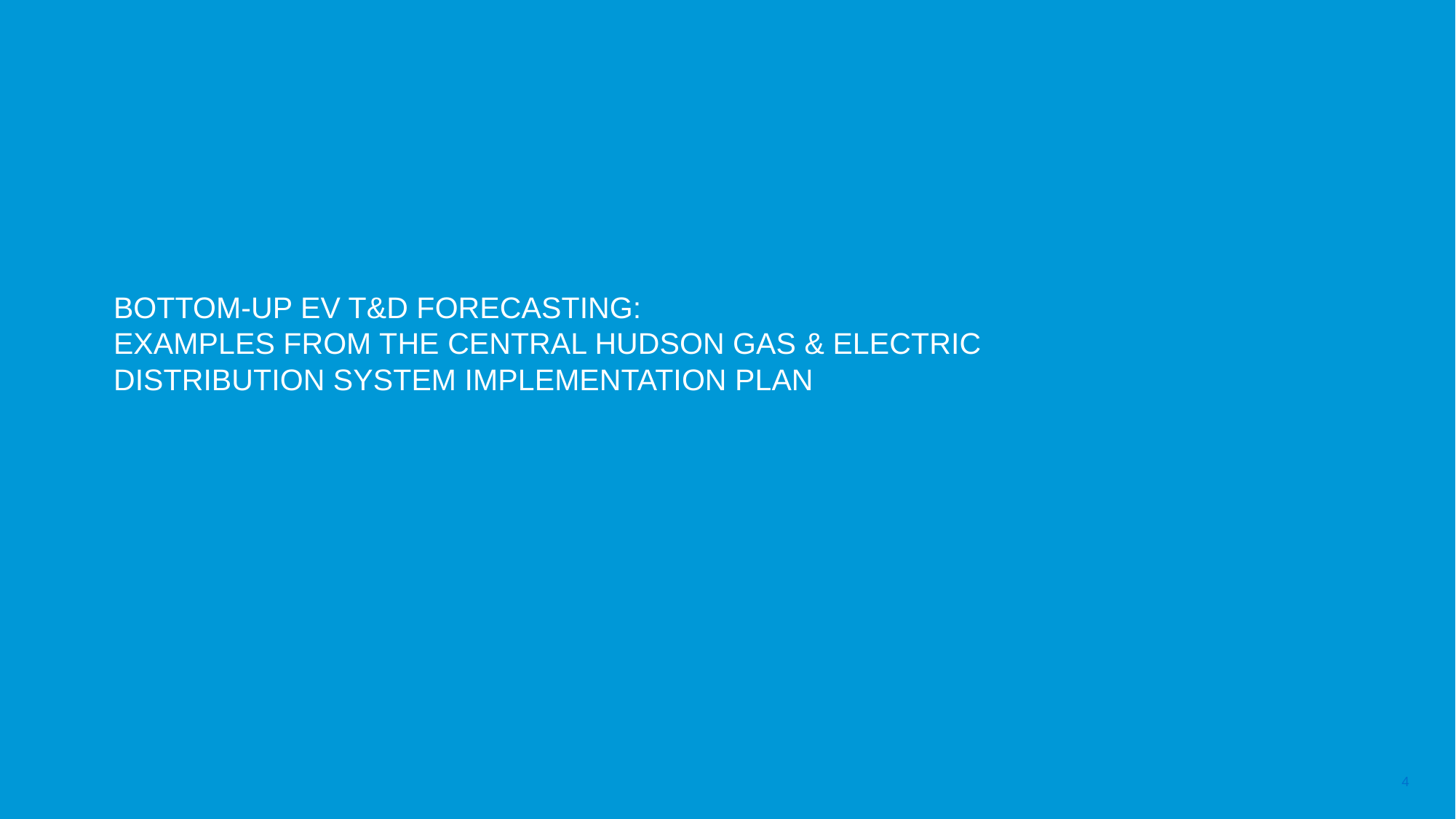

# Bottom-up EV T&D forecasting: Examples from the central Hudson gas & Electric Distribution system implementation plan
4